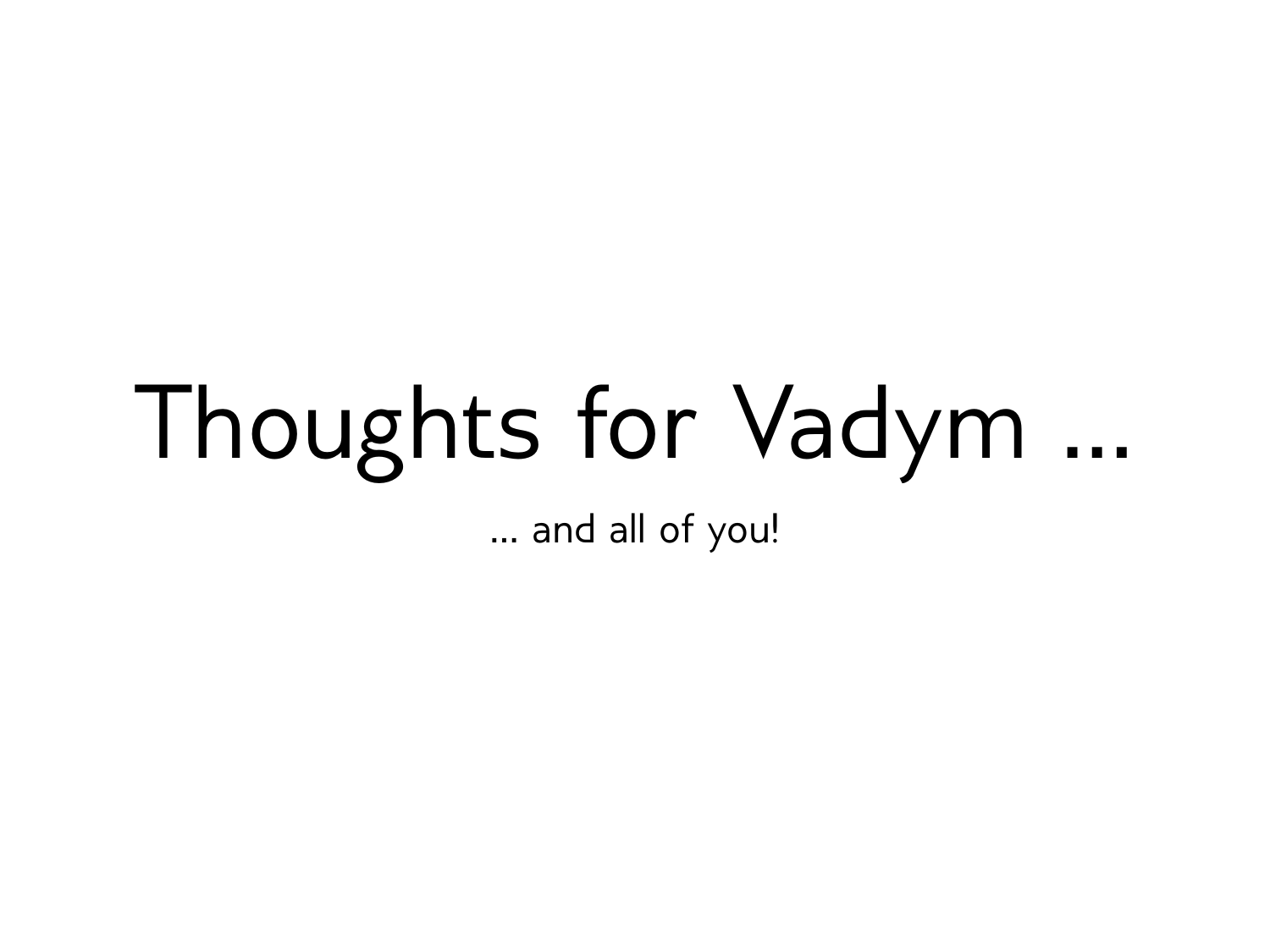

# Thoughts for Vadym …
… and all of you!